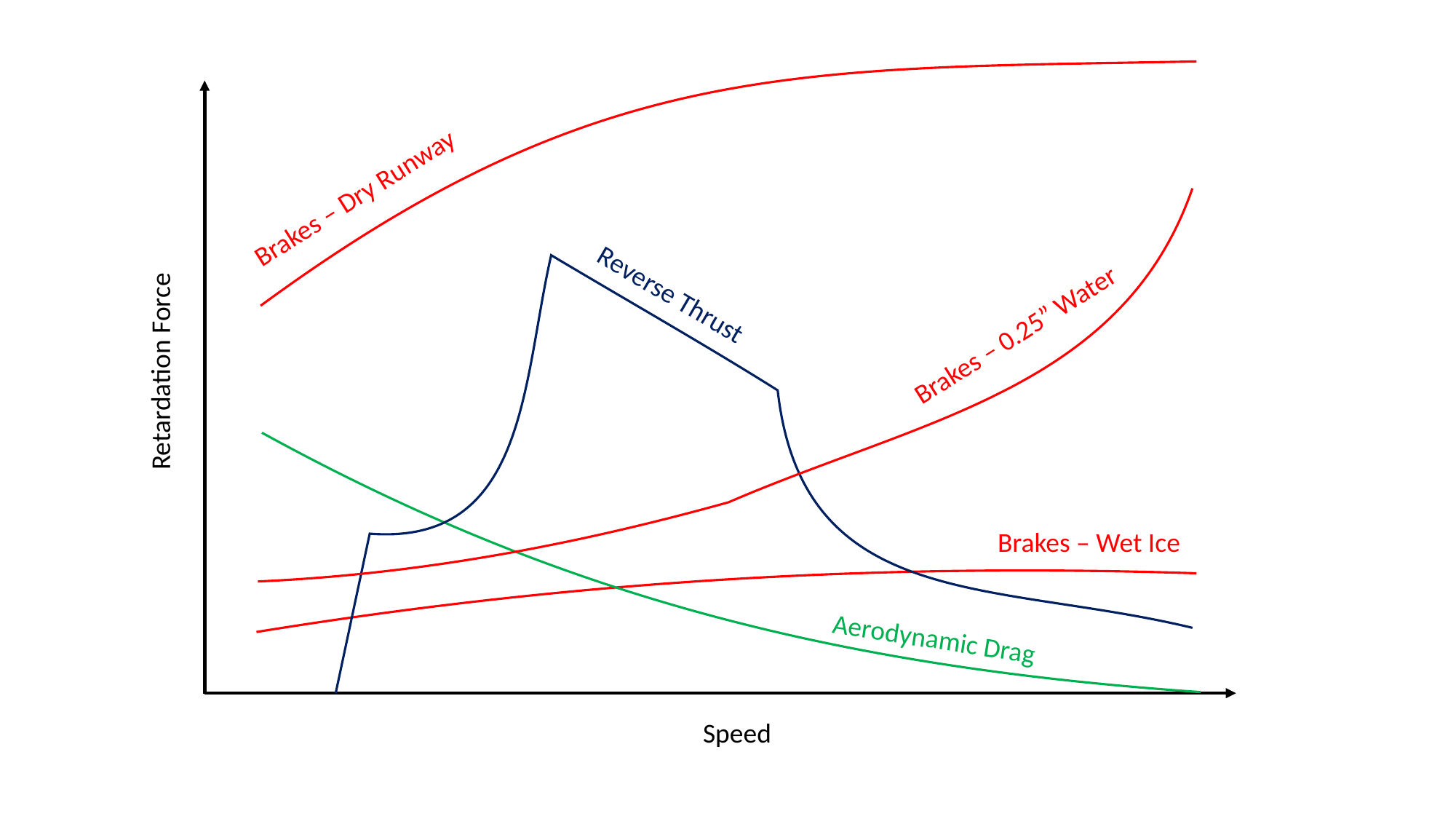

Brakes – Dry Runway

Reverse Thrust
Brakes – 0.25” Water
Retardation Force

Brakes – Wet Ice

Aerodynamic Drag
Speed